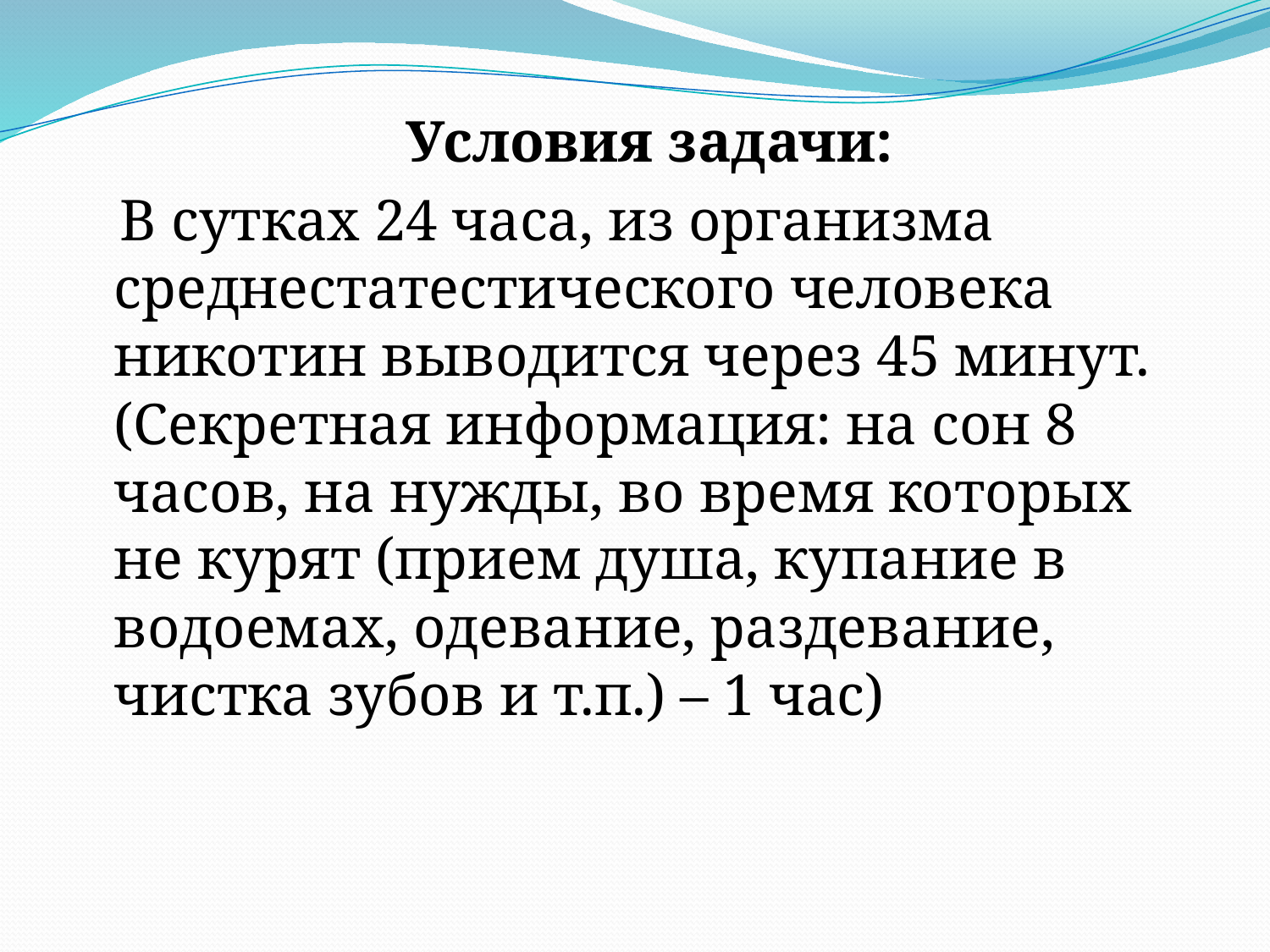

#
   Условия задачи:
   В сутках 24 часа, из организма среднестатестического человека никотин выводится через 45 минут. (Секретная информация: на сон 8 часов, на нужды, во время которых не курят (прием душа, купание в водоемах, одевание, раздевание, чистка зубов и т.п.) – 1 час)